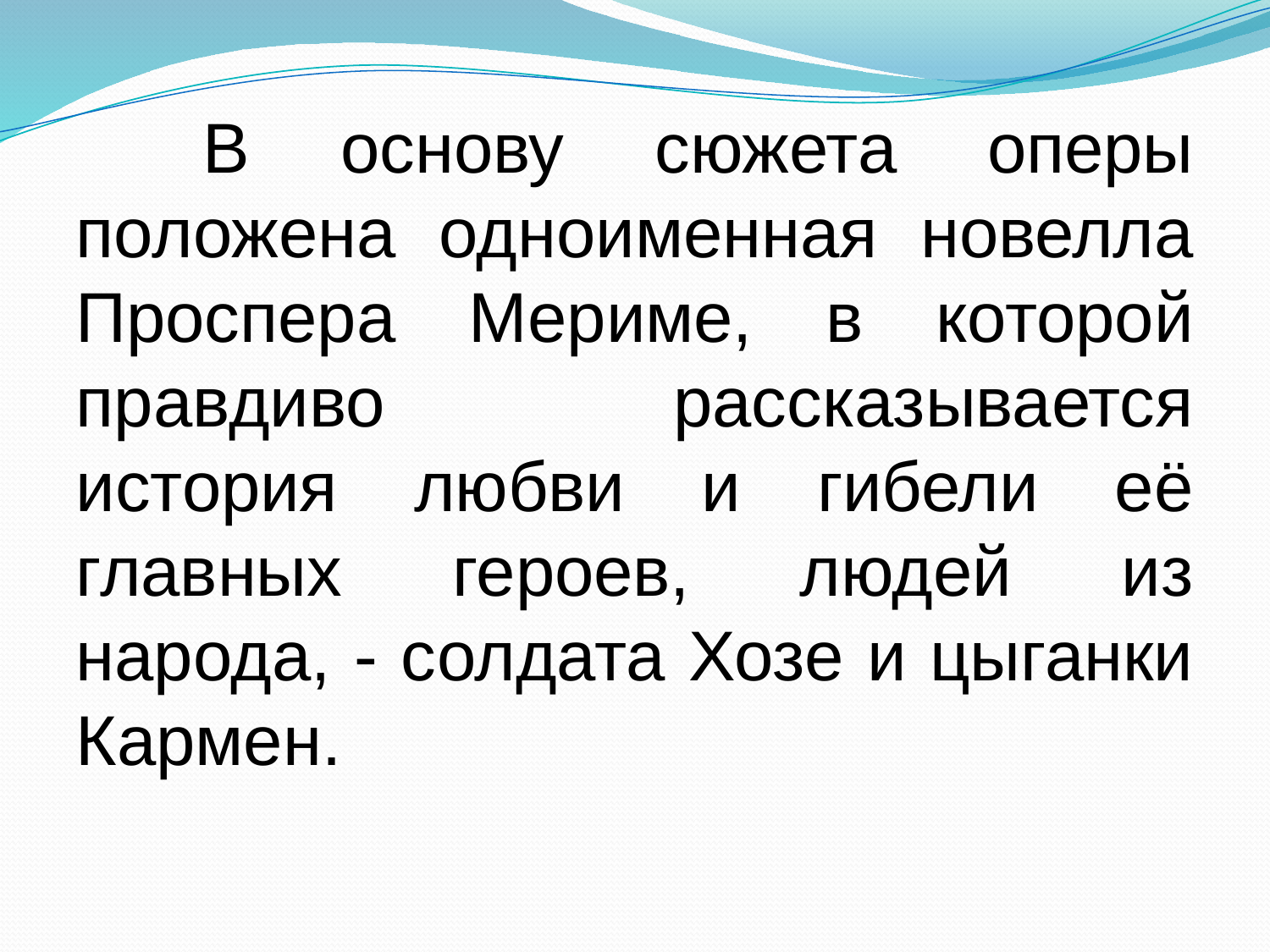

В основу сюжета оперы положена одноименная новелла Проспера Мериме, в которой правдиво рассказывается история любви и гибели её главных героев, людей из народа, - солдата Хозе и цыганки Кармен.
#